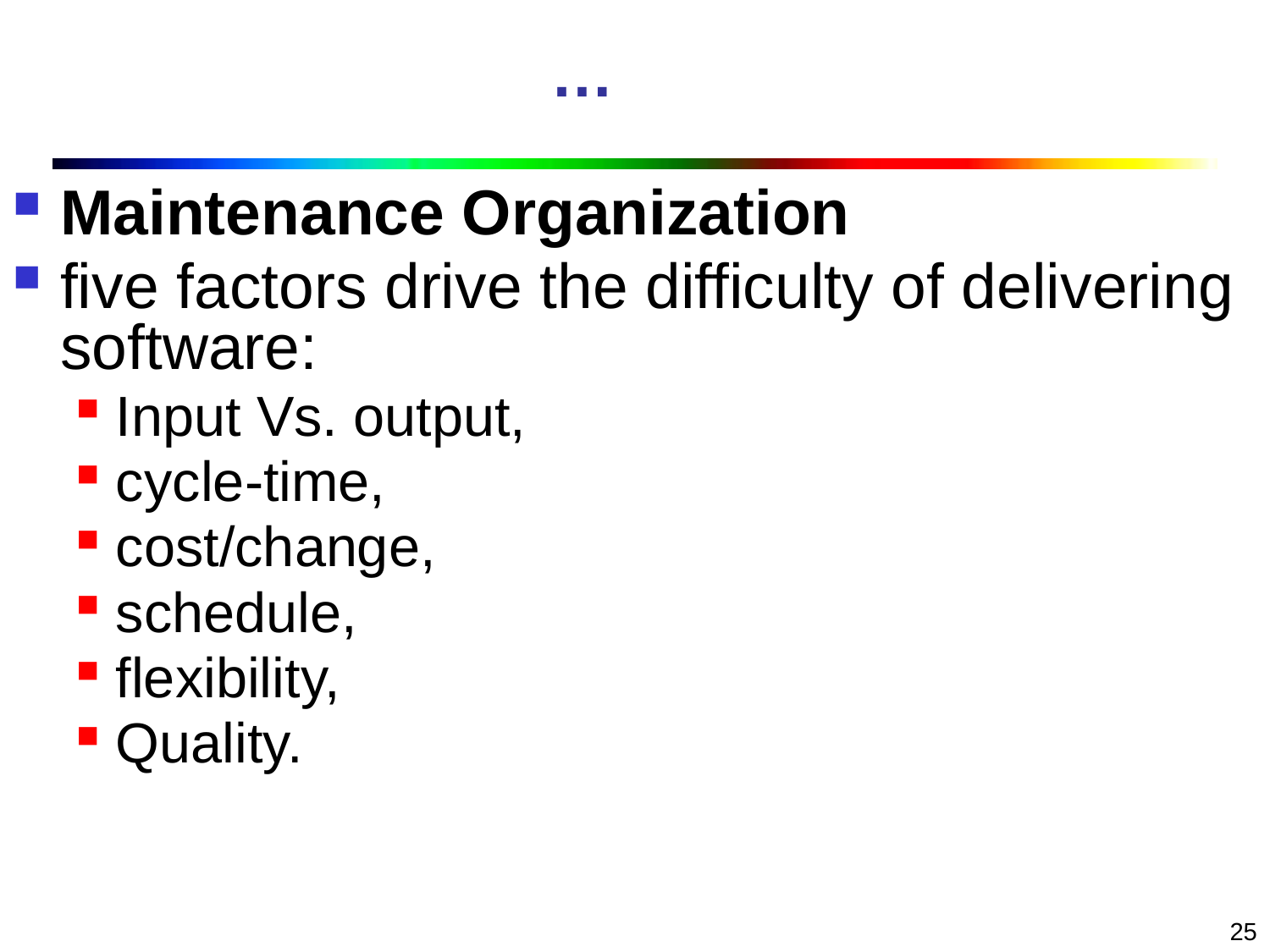

…
# Maintenance Organization
five factors drive the difficulty of delivering software:
Input Vs. output,
cycle-time,
cost/change,
schedule,
flexibility,
Quality.
25